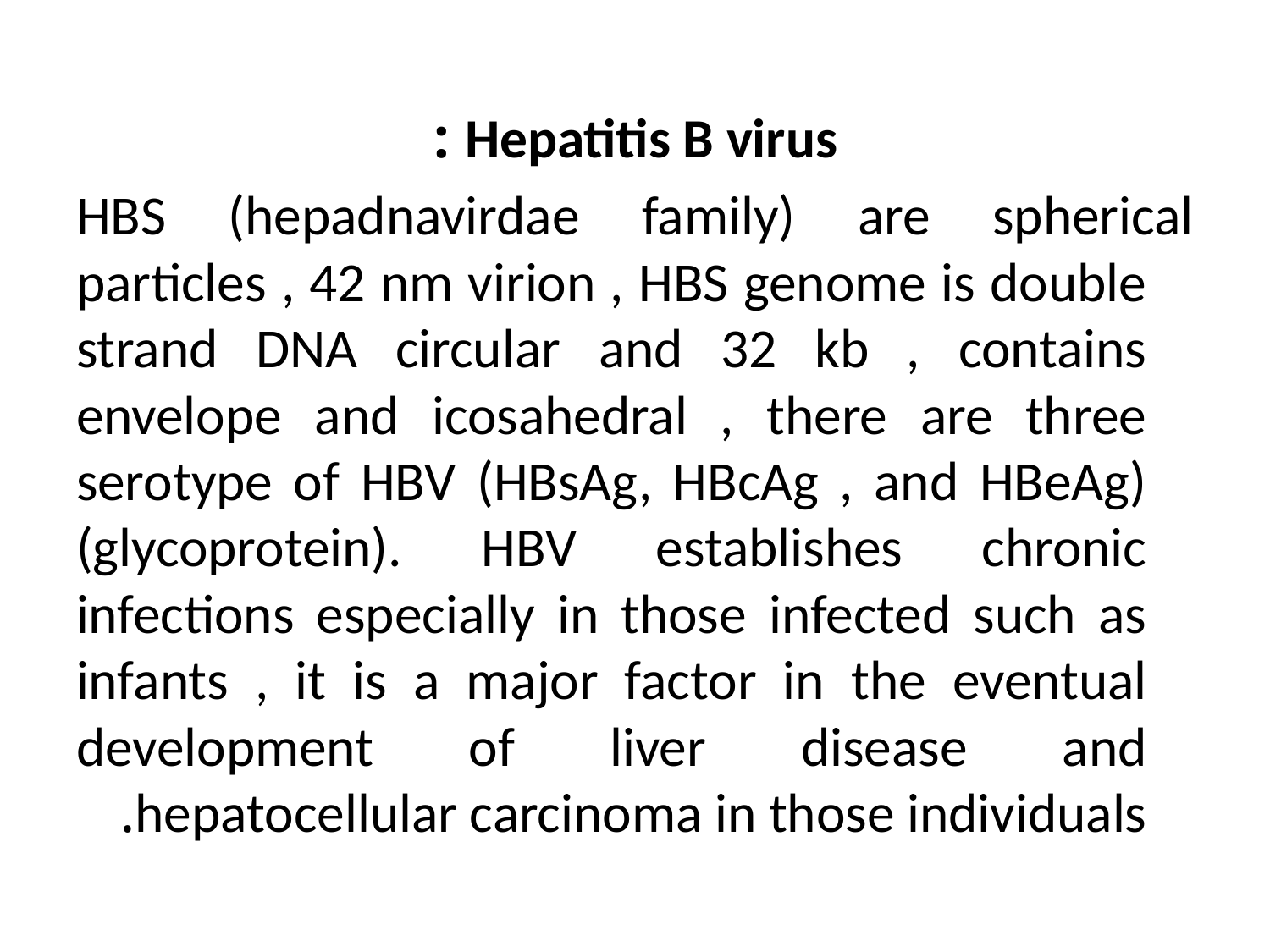

Hepatitis B virus :
HBS (hepadnavirdae family) are spherical particles , 42 nm virion , HBS genome is double strand DNA circular and 32 kb , contains envelope and icosahedral , there are three serotype of HBV (HBsAg, HBcAg , and HBeAg) (glycoprotein). HBV establishes chronic infections especially in those infected such as infants , it is a major factor in the eventual development of liver disease and hepatocellular carcinoma in those individuals.